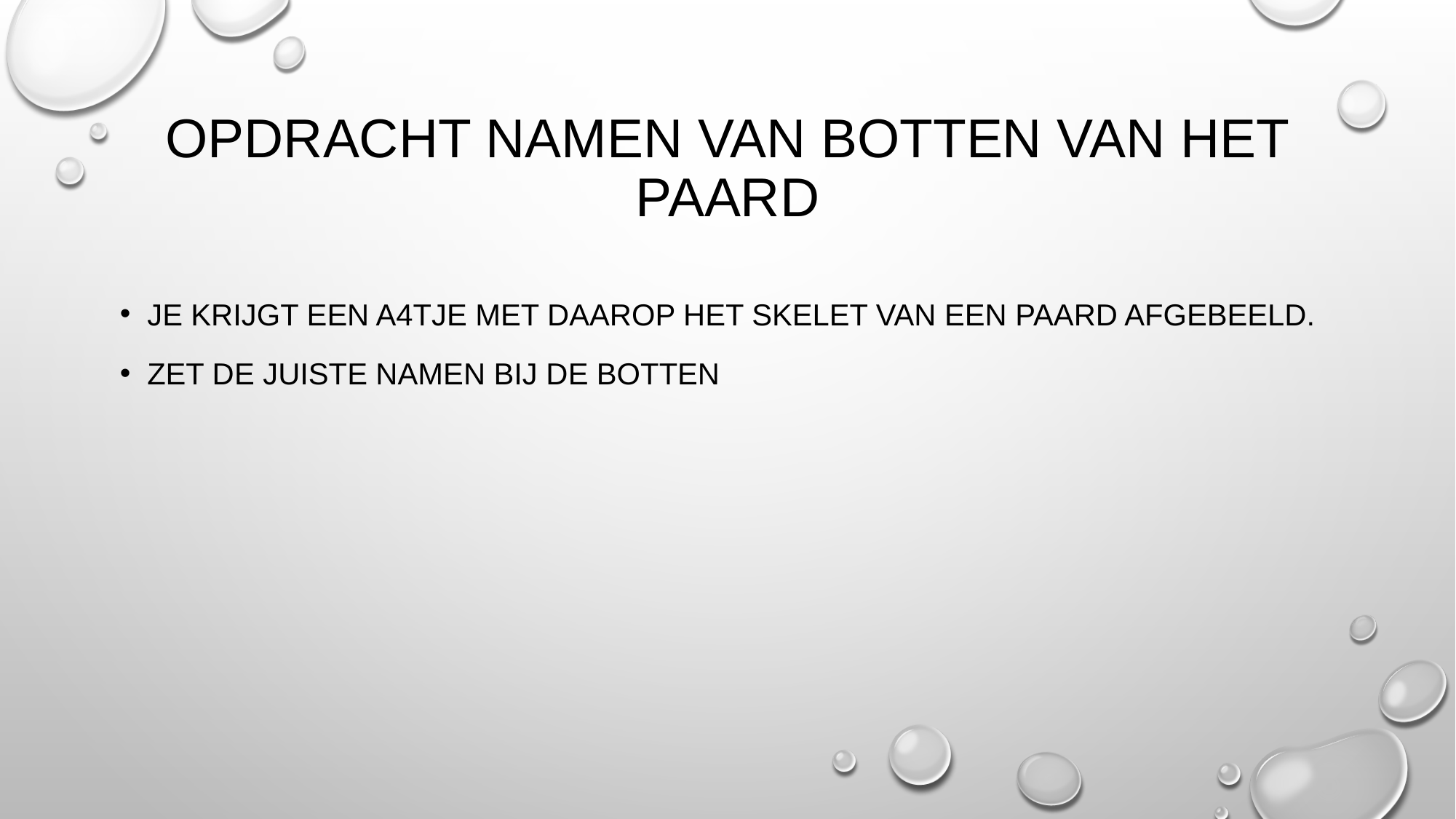

# Opdracht namen van botten van het paard
Je krijgt een a4tje met daarop het skelet van een paard afgebeeld.
Zet de juiste namen bij de botten